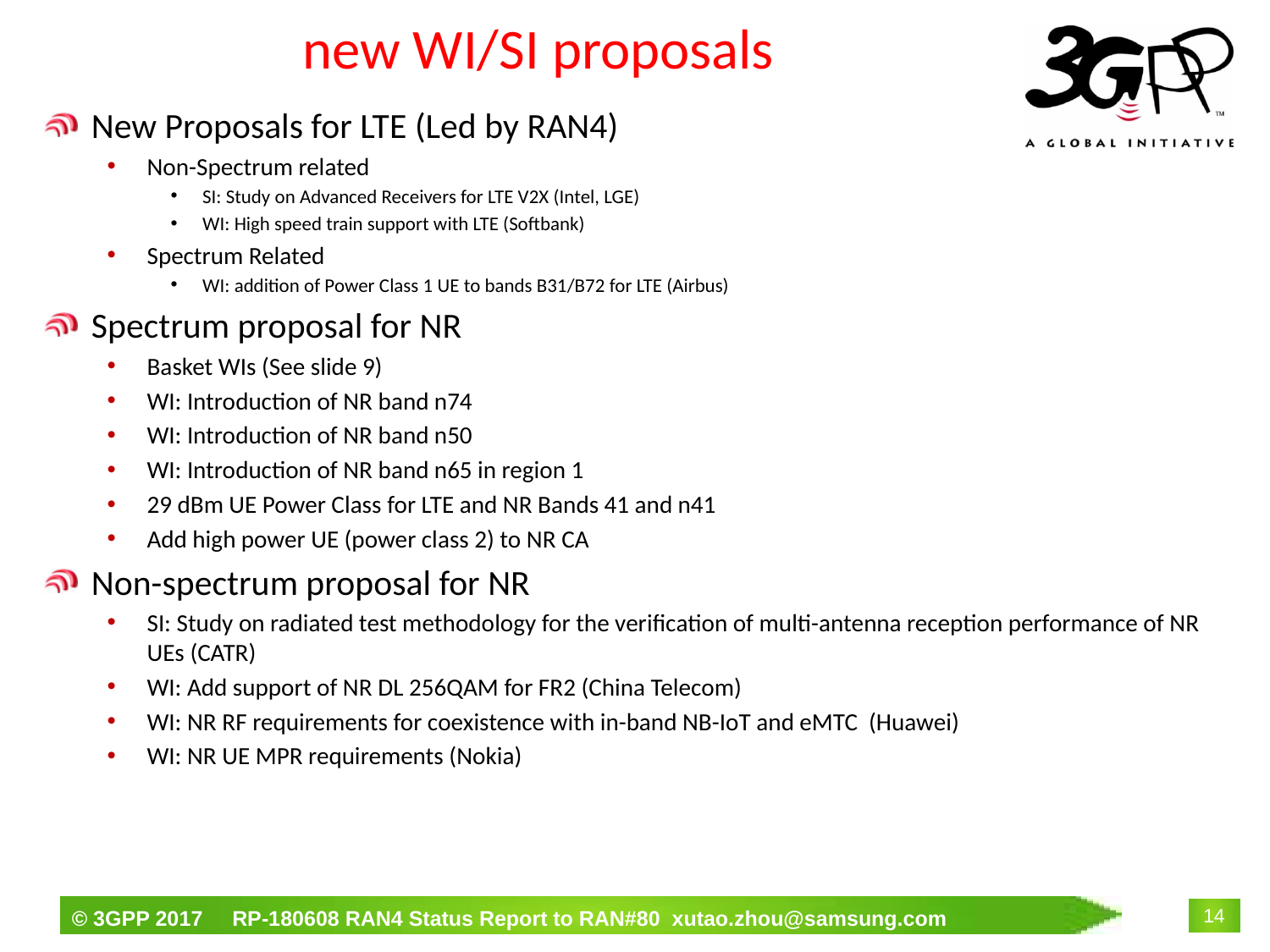

# new WI/SI proposals
New Proposals for LTE (Led by RAN4)
Non-Spectrum related
SI: Study on Advanced Receivers for LTE V2X (Intel, LGE)
WI: High speed train support with LTE (Softbank)
Spectrum Related
WI: addition of Power Class 1 UE to bands B31/B72 for LTE (Airbus)
Spectrum proposal for NR
Basket WIs (See slide 9)
WI: Introduction of NR band n74
WI: Introduction of NR band n50
WI: Introduction of NR band n65 in region 1
29 dBm UE Power Class for LTE and NR Bands 41 and n41
Add high power UE (power class 2) to NR CA
Non-spectrum proposal for NR
SI: Study on radiated test methodology for the verification of multi-antenna reception performance of NR UEs (CATR)
WI: Add support of NR DL 256QAM for FR2 (China Telecom)
WI: NR RF requirements for coexistence with in-band NB-IoT and eMTC  (Huawei)
WI: NR UE MPR requirements (Nokia)